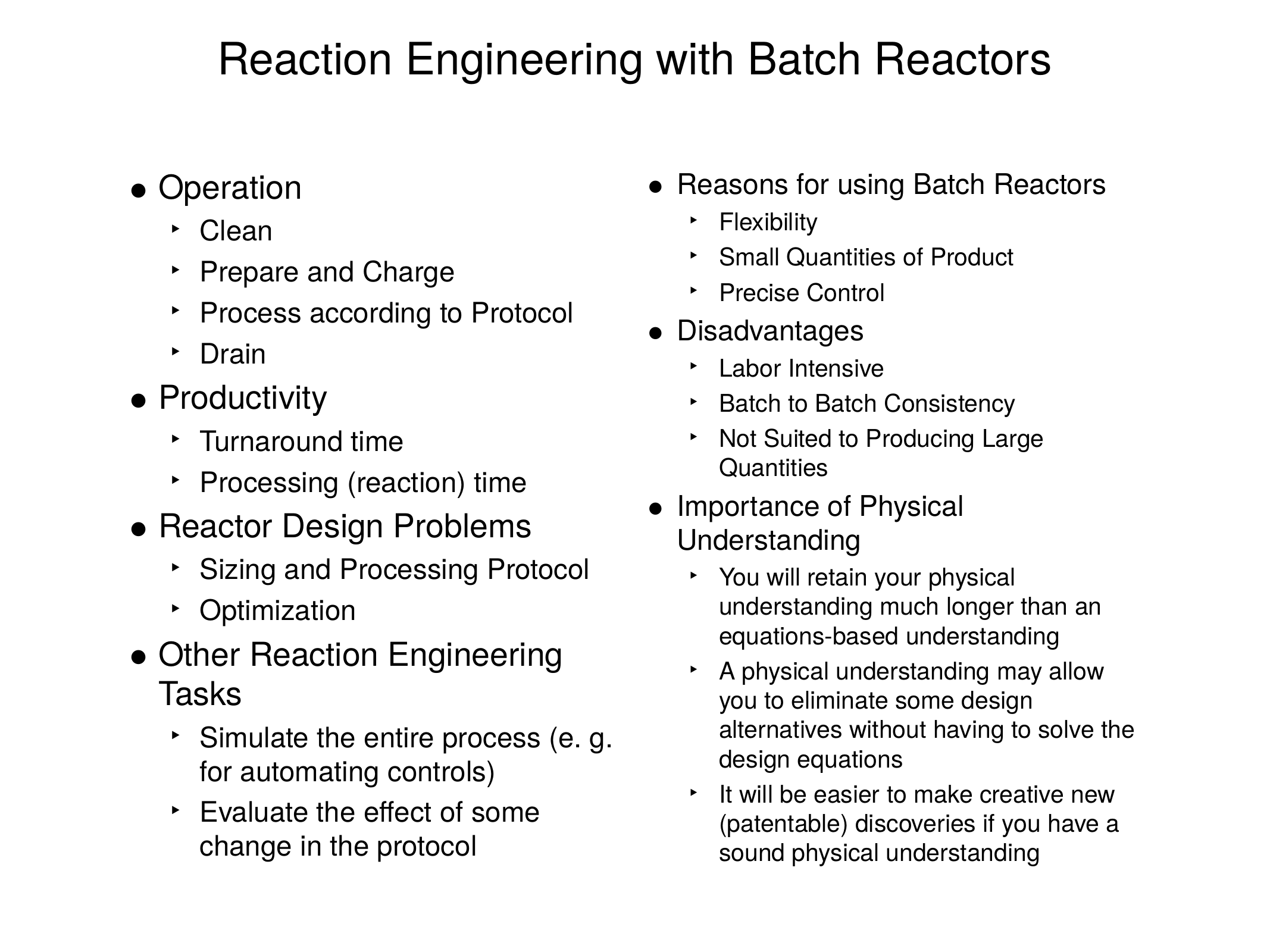

# Reaction Engineering with Batch Reactors
Operation
Clean
Prepare and Charge
Process according to Protocol
Drain
Productivity
Turnaround time
Processing (reaction) time
Reactor Design Problems
Sizing and Processing Protocol
Optimization
Other Reaction Engineering Tasks
Simulate the entire process (e. g. for automating controls)
Evaluate the effect of some change in the protocol

Reasons for using Batch Reactors
Flexibility
Small Quantities of Product
Precise Control
Disadvantages
Labor Intensive
Batch to Batch Consistency
Not Suited to Producing Large Quantities
Importance of Physical Understanding
You will retain your physical understanding much longer than an equations-based understanding
A physical understanding may allow you to eliminate some design alternatives without having to solve the design equations
It will be easier to make creative new (patentable) discoveries if you have a sound physical understanding